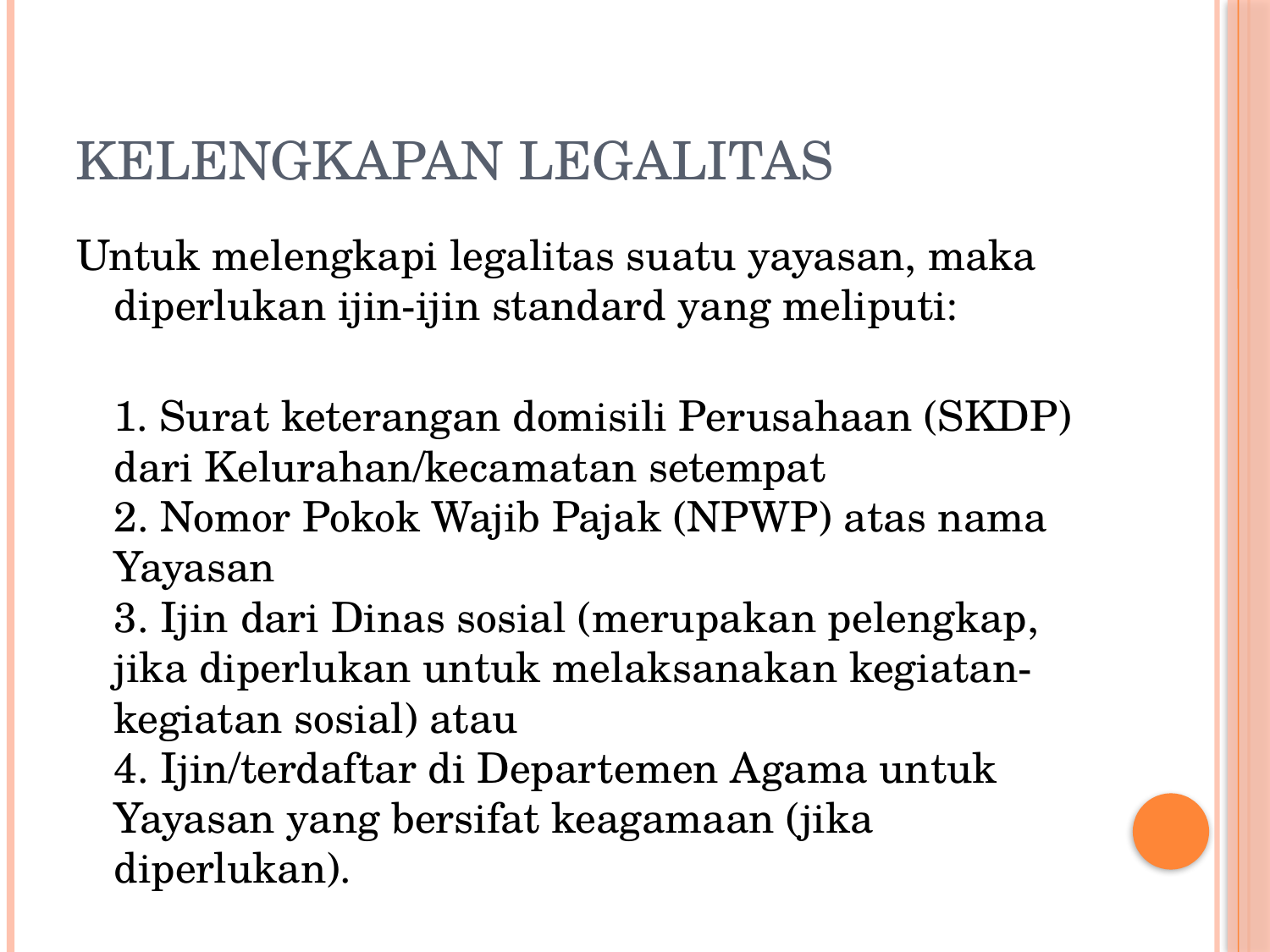

# KELENGKAPAN LEGALITAS
Untuk melengkapi legalitas suatu yayasan, maka diperlukan ijin-ijin standard yang meliputi:
1. Surat keterangan domisili Perusahaan (SKDP) dari Kelurahan/kecamatan setempat
2. Nomor Pokok Wajib Pajak (NPWP) atas nama Yayasan
3. Ijin dari Dinas sosial (merupakan pelengkap, jika diperlukan untuk melaksanakan kegiatan-kegiatan sosial) atau
4. Ijin/terdaftar di Departemen Agama untuk Yayasan yang bersifat keagamaan (jika diperlukan).